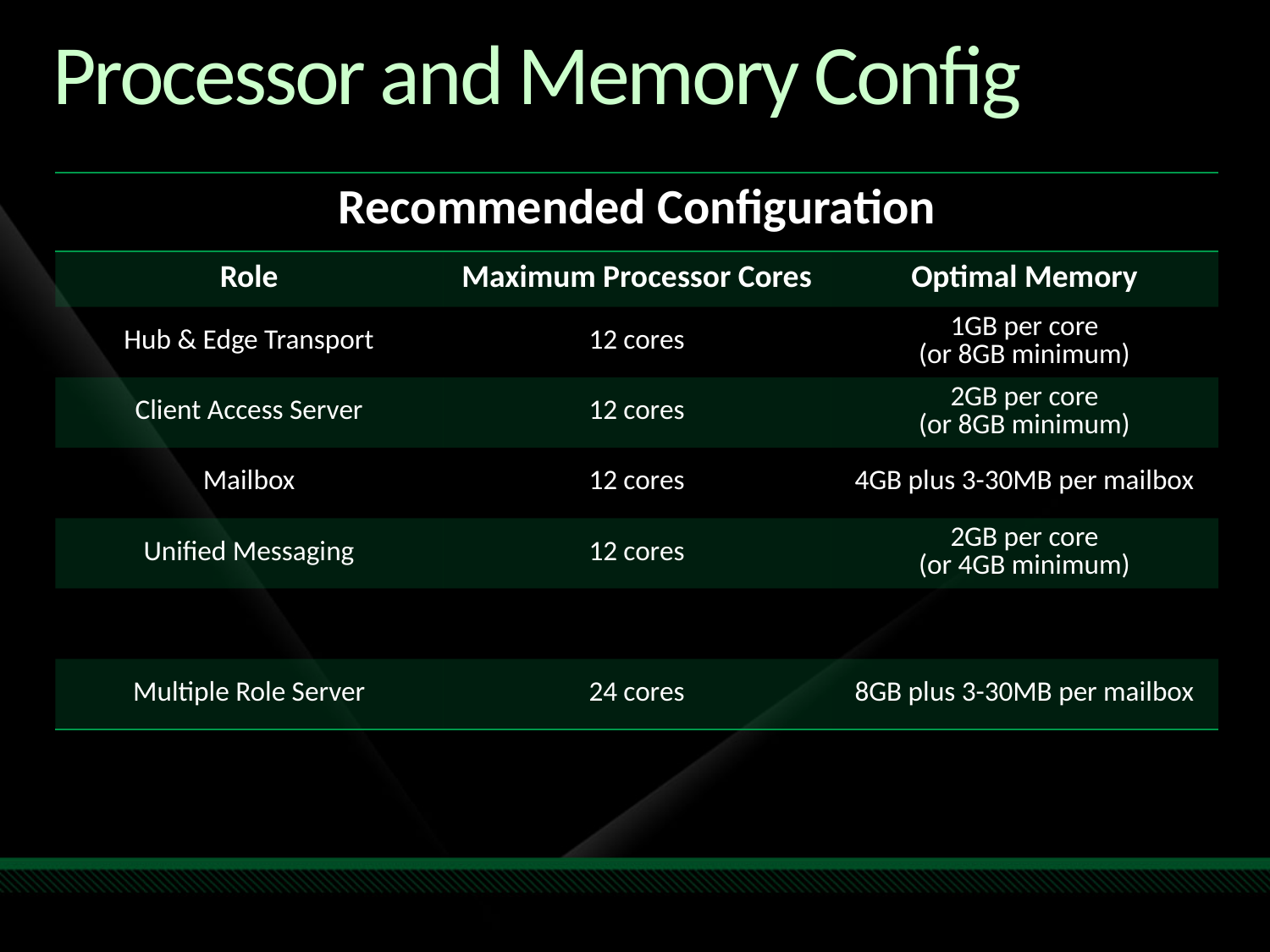

# Processor and Memory Config
| Recommended Configuration |  |  |
| --- | --- | --- |
| Role | Maximum Processor Cores | Optimal Memory |
| Hub & Edge Transport | 12 cores | 1GB per core (or 8GB minimum) |
| Client Access Server | 12 cores | 2GB per core (or 8GB minimum) |
| Mailbox | 12 cores | 4GB plus 3-30MB per mailbox |
| Unified Messaging | 12 cores | 2GB per core (or 4GB minimum) |
|  |  |  |
| Multiple Role Server | 24 cores | 8GB plus 3-30MB per mailbox |